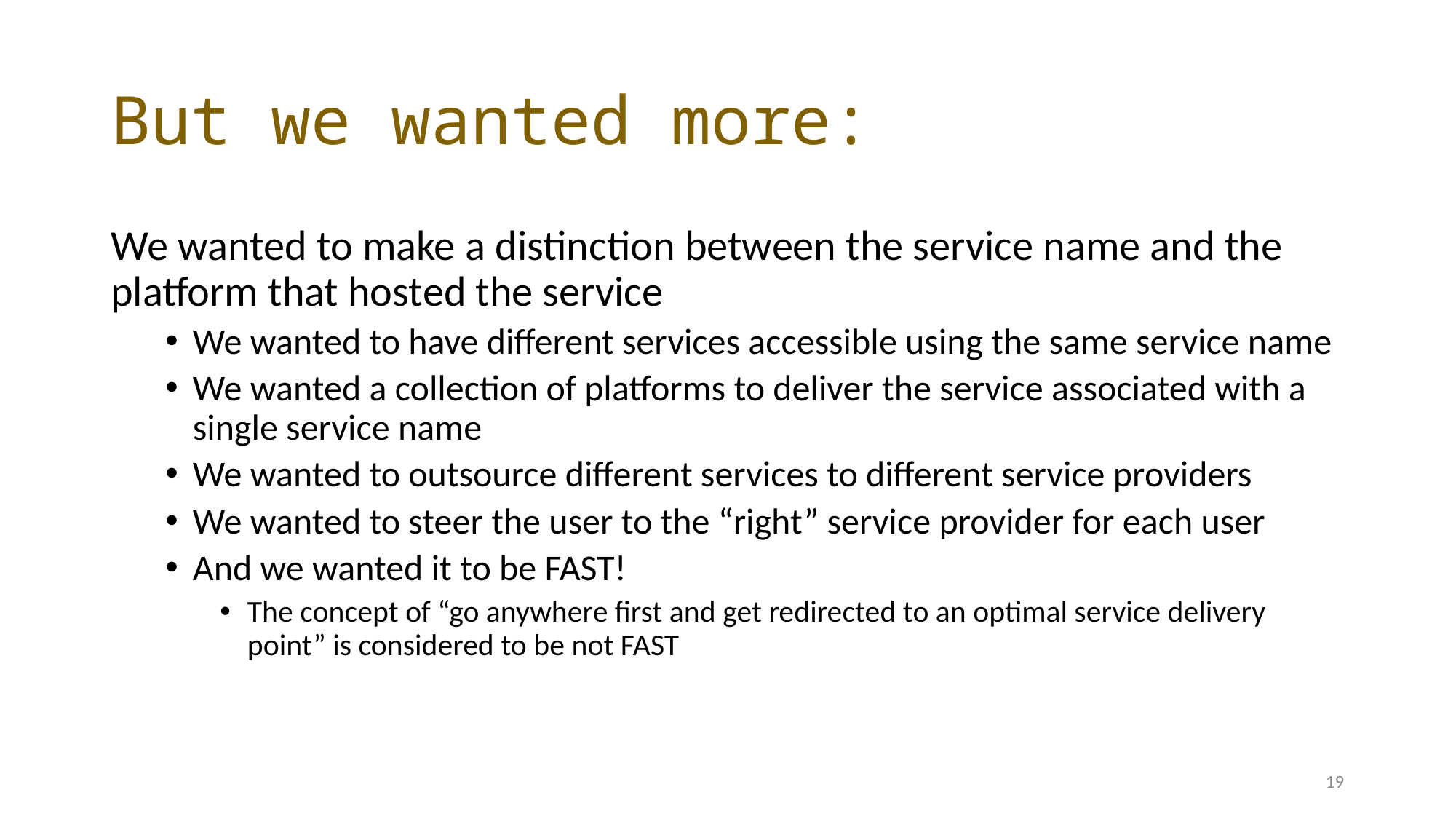

# But we wanted more:
We wanted to make a distinction between the service name and the platform that hosted the service
We wanted to have different services accessible using the same service name
We wanted a collection of platforms to deliver the service associated with a single service name
We wanted to outsource different services to different service providers
We wanted to steer the user to the “right” service provider for each user
And we wanted it to be FAST!
The concept of “go anywhere first and get redirected to an optimal service delivery point” is considered to be not FAST

19